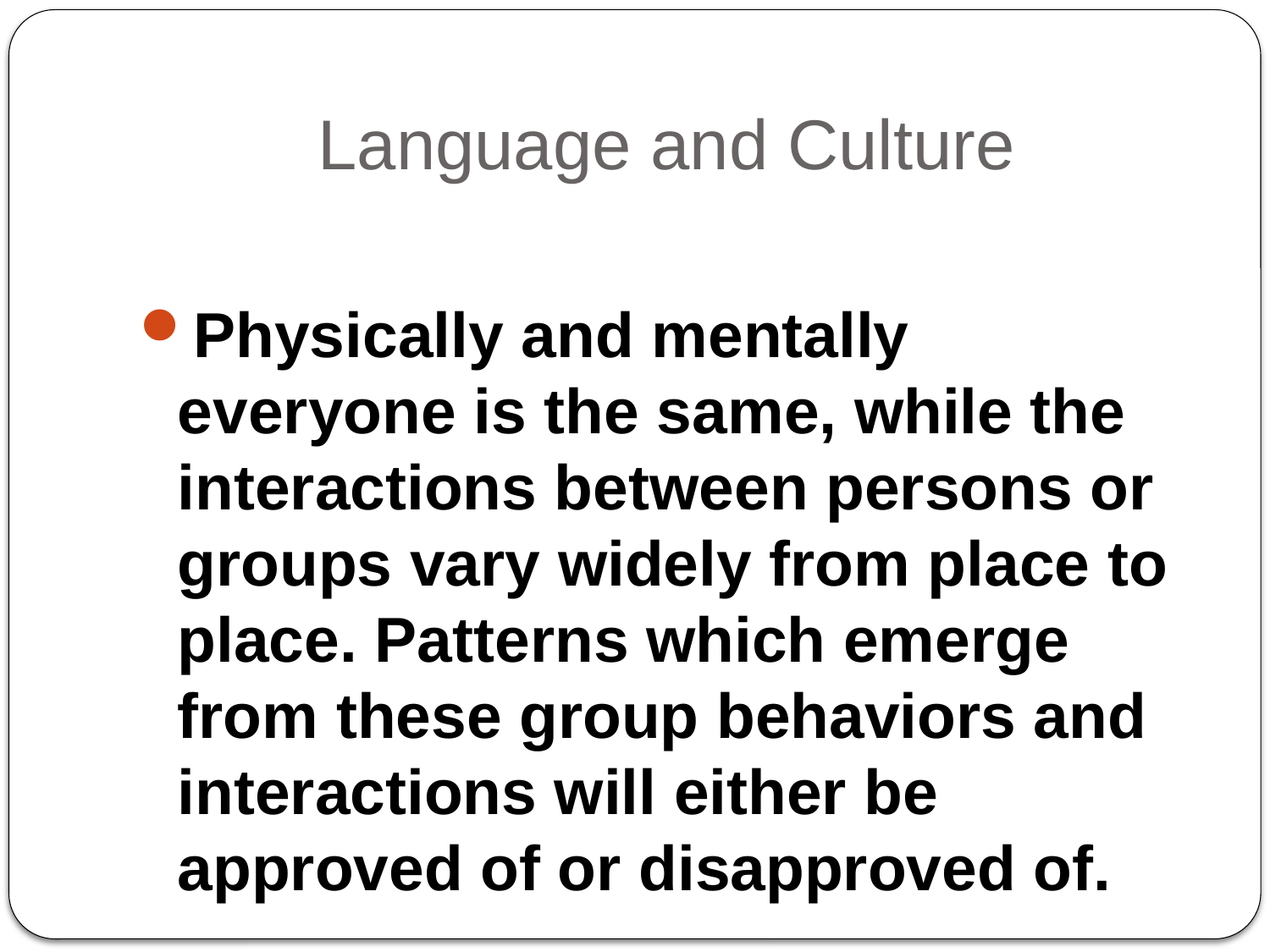

# Language and Culture

Physically and mentally everyone is the same, while the interactions between persons or groups vary widely from place to place. Patterns which emerge from these group behaviors and interactions will either be approved of or disapproved of.